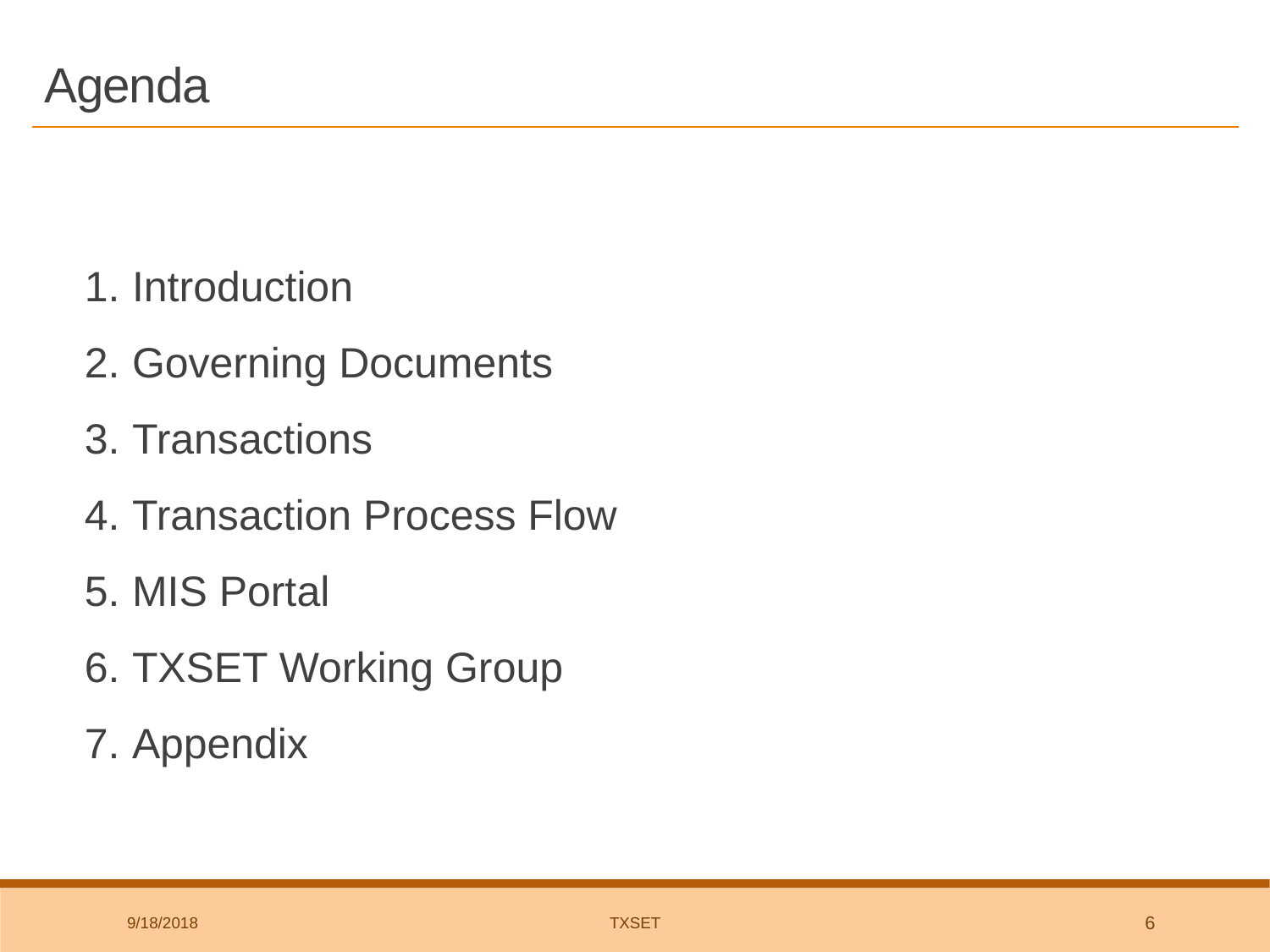

# Agenda
Introduction
Governing Documents
Transactions
Transaction Process Flow
MIS Portal
TXSET Working Group
Appendix

9/18/2018
TxSET
6